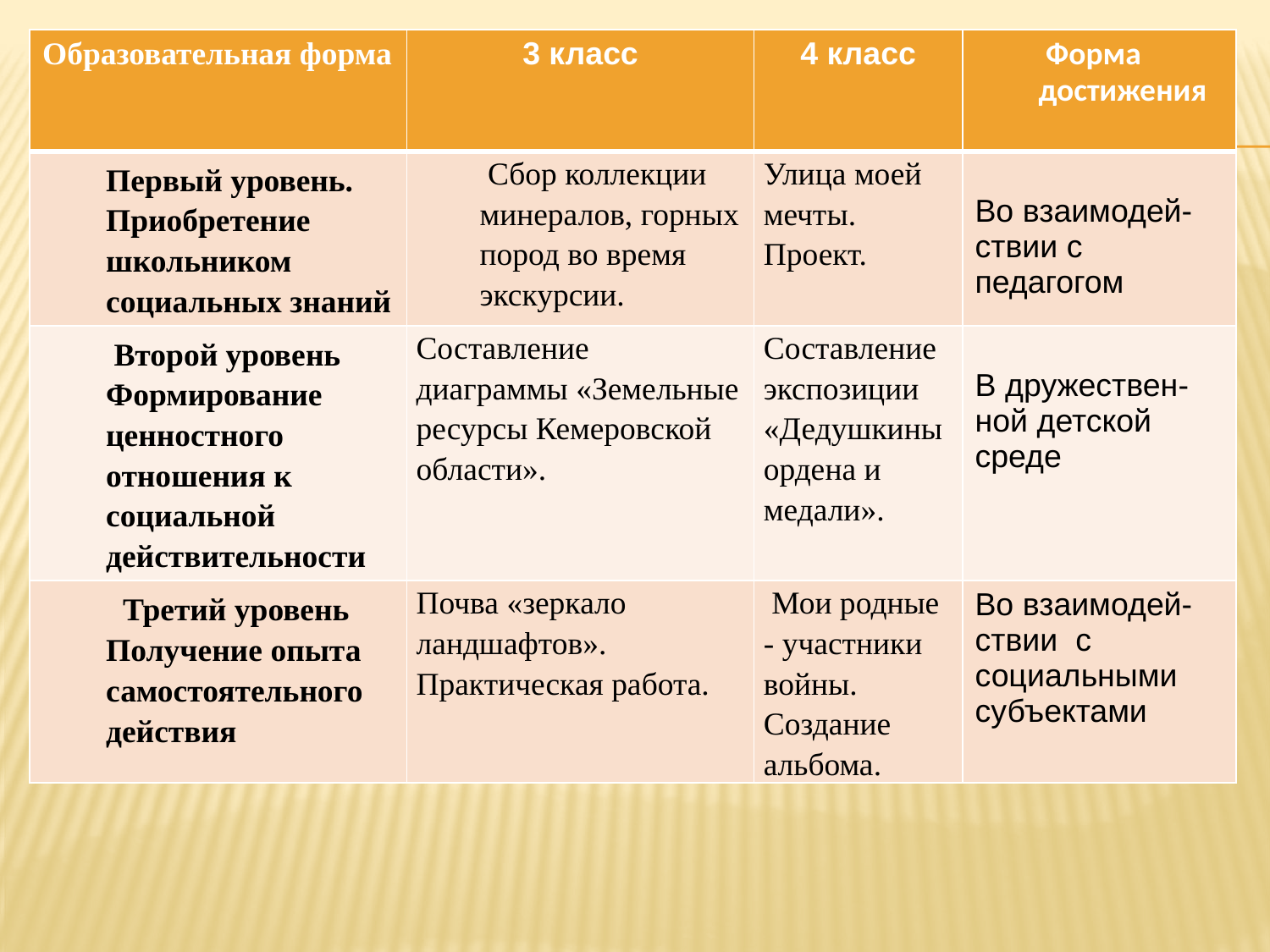

| Образовательная форма | 3 класс | 4 класс | Форма достижения |
| --- | --- | --- | --- |
| Первый уровень. Приобретение школьником социальных знаний | Сбор коллекции минералов, горных пород во время экскурсии. | Улица моей мечты. Проект. | Во взаимодей- ствии с педагогом |
| Второй уровень Формирование ценностного отношения к социальной действительности | Составление диаграммы «Земельные ресурсы Кемеровской области». | Составление экспозиции «Дедушкины ордена и медали». | В дружествен- ной детской среде |
| Третий уровень Получение опыта самостоятельного действия | Почва «зеркало ландшафтов». Практическая работа. | Мои родные - участники войны. Создание альбома. | Во взаимодей- ствии с социальными субъектами |